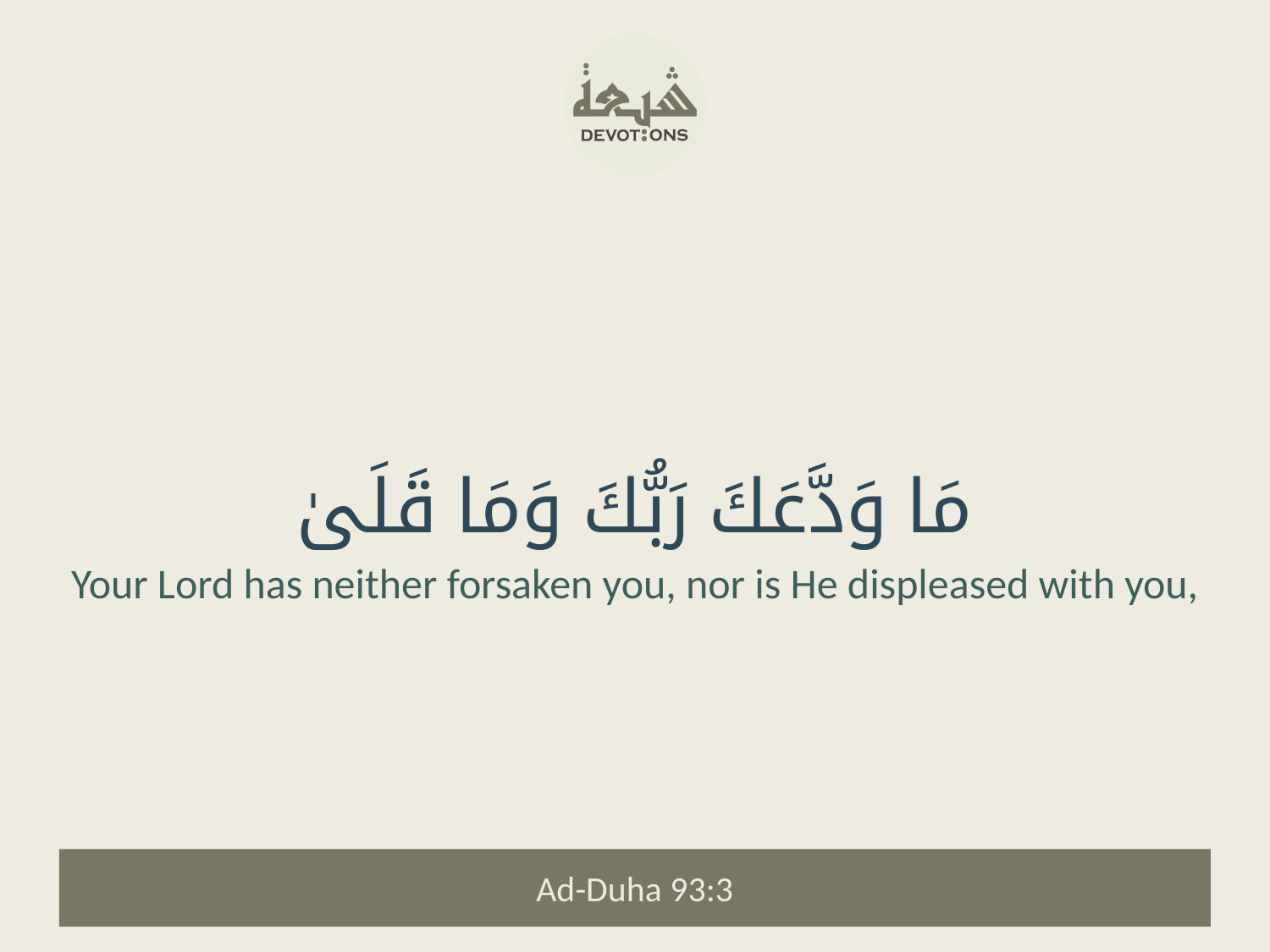

مَا وَدَّعَكَ رَبُّكَ وَمَا قَلَىٰ
Your Lord has neither forsaken you, nor is He displeased with you,
Ad-Duha 93:3